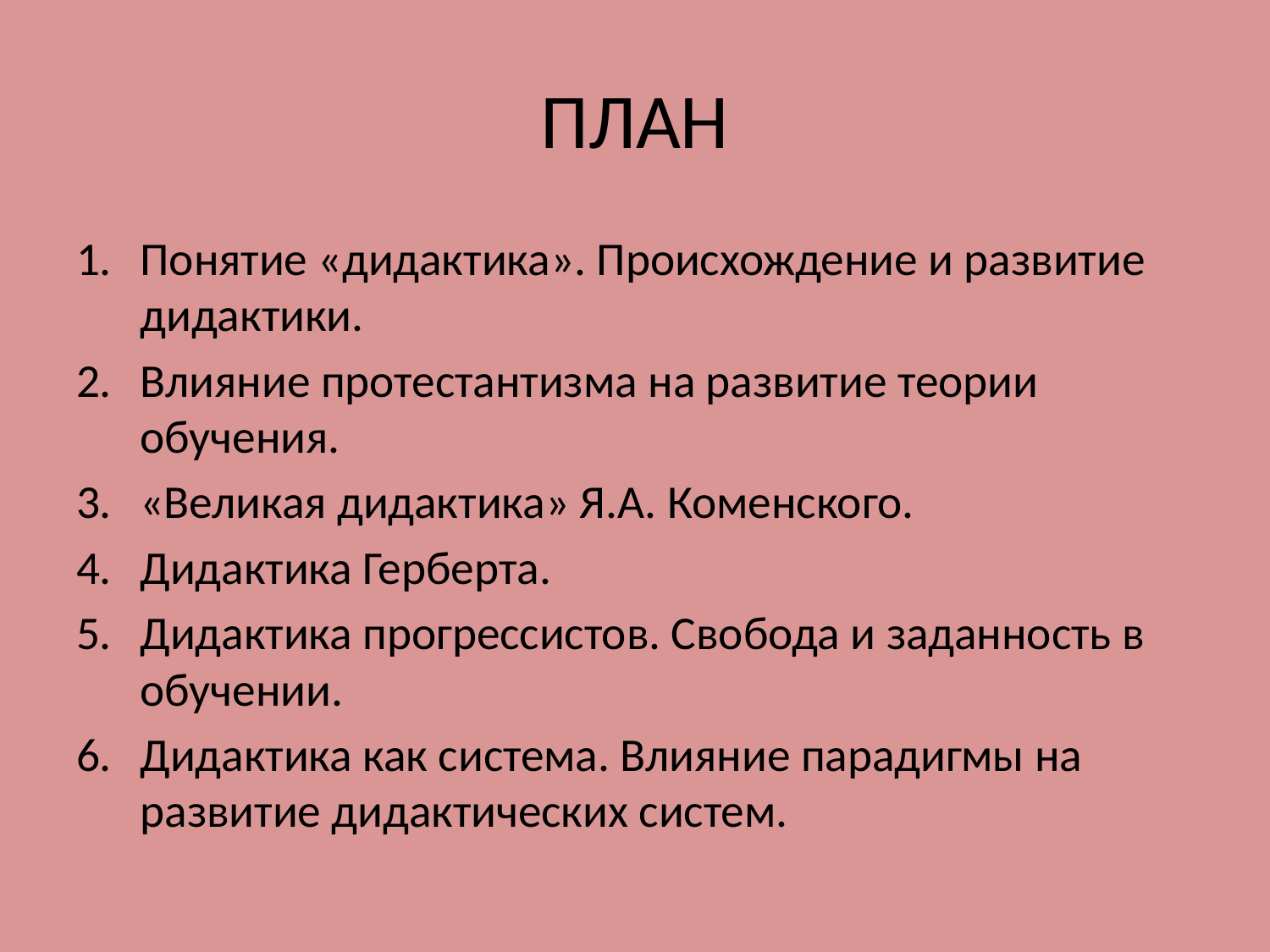

# ПЛАН
Понятие «дидактика». Происхождение и развитие дидактики.
Влияние протестантизма на развитие теории обучения.
«Великая дидактика» Я.А. Коменского.
Дидактика Герберта.
Дидактика прогрессистов. Свобода и заданность в обучении.
Дидактика как система. Влияние парадигмы на развитие дидактических систем.